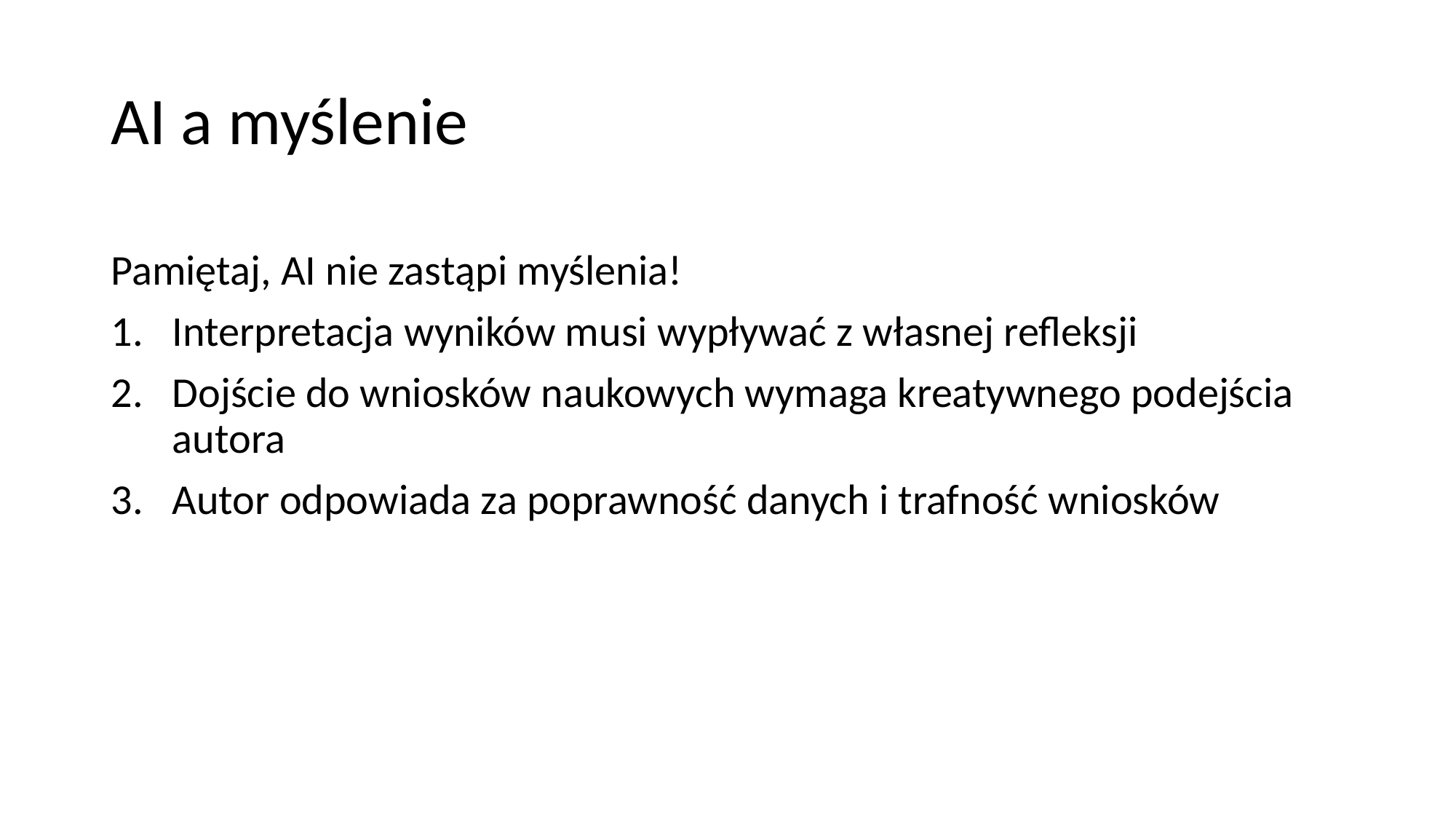

# AI a myślenie
Pamiętaj, AI nie zastąpi myślenia!
Interpretacja wyników musi wypływać z własnej refleksji
Dojście do wniosków naukowych wymaga kreatywnego podejścia autora
Autor odpowiada za poprawność danych i trafność wniosków